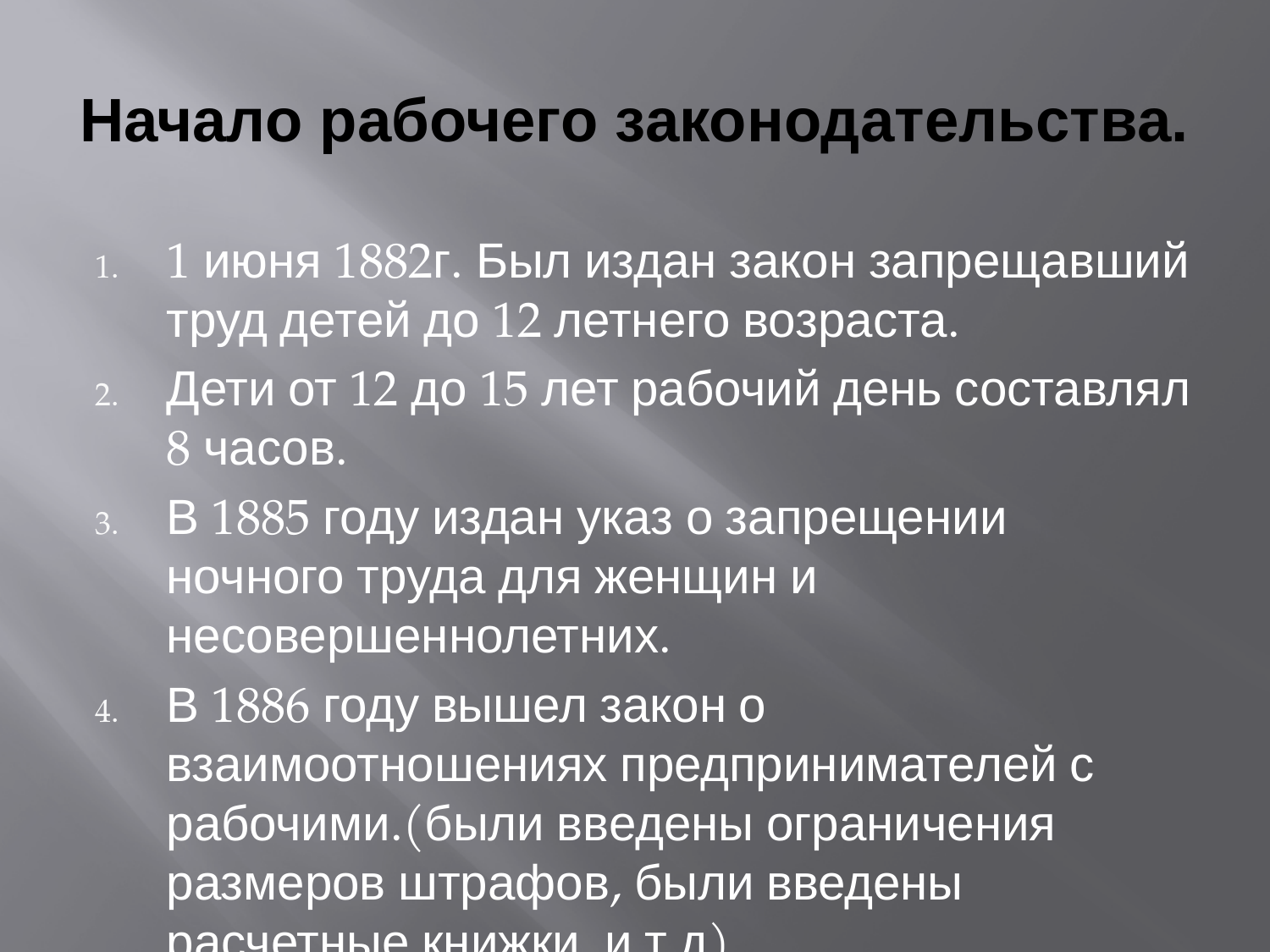

# Начало рабочего законодательства.
1 июня 1882г. Был издан закон запрещавший труд детей до 12 летнего возраста.
Дети от 12 до 15 лет рабочий день составлял 8 часов.
В 1885 году издан указ о запрещении ночного труда для женщин и несовершеннолетних.
В 1886 году вышел закон о взаимоотношениях предпринимателей с рабочими.(были введены ограничения размеров штрафов, были введены расчетные книжки, и т.д)